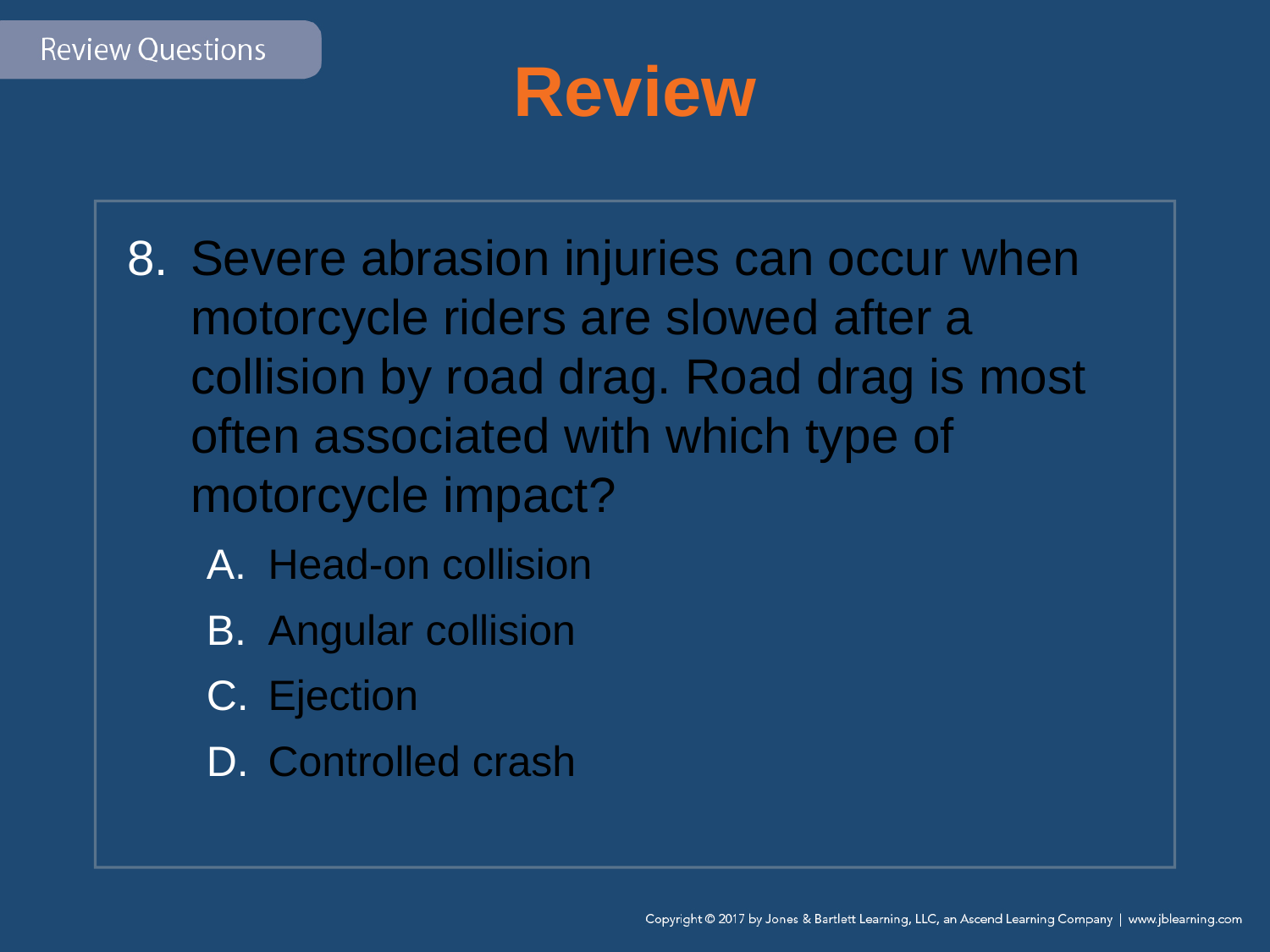

# Review
Severe abrasion injuries can occur when motorcycle riders are slowed after a collision by road drag. Road drag is most often associated with which type of motorcycle impact?
Head-on collision
Angular collision
Ejection
Controlled crash